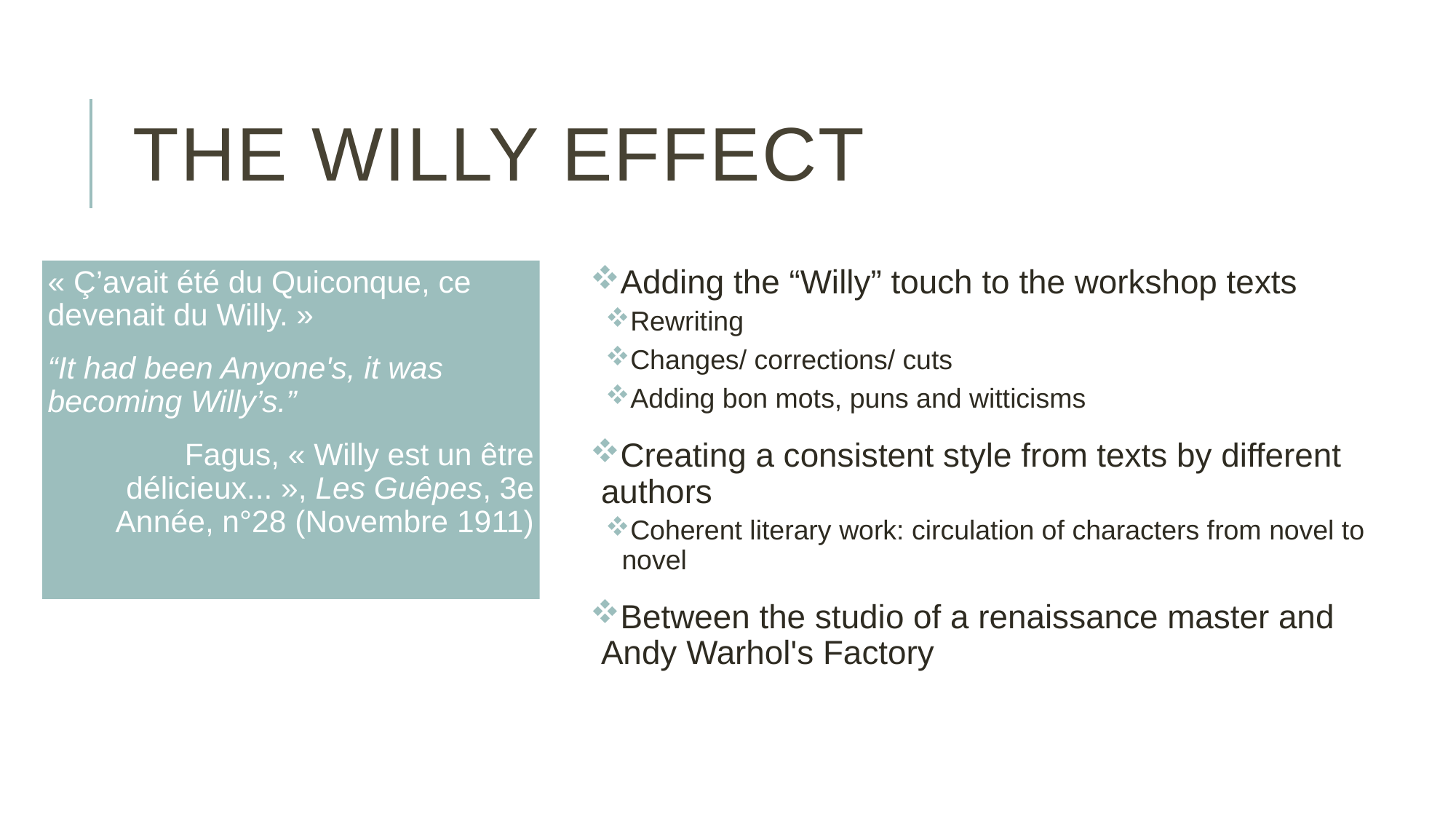

# The Willy Effect
Adding the “Willy” touch to the workshop texts
Rewriting
Changes/ corrections/ cuts
Adding bon mots, puns and witticisms
Creating a consistent style from texts by different authors
Coherent literary work: circulation of characters from novel to novel
Between the studio of a renaissance master and Andy Warhol's Factory

« Ç’avait été du Quiconque, ce devenait du Willy. »
“It had been Anyone's, it was becoming Willy’s.”
Fagus, « Willy est un être délicieux... », Les Guêpes, 3e Année, n°28 (Novembre 1911)